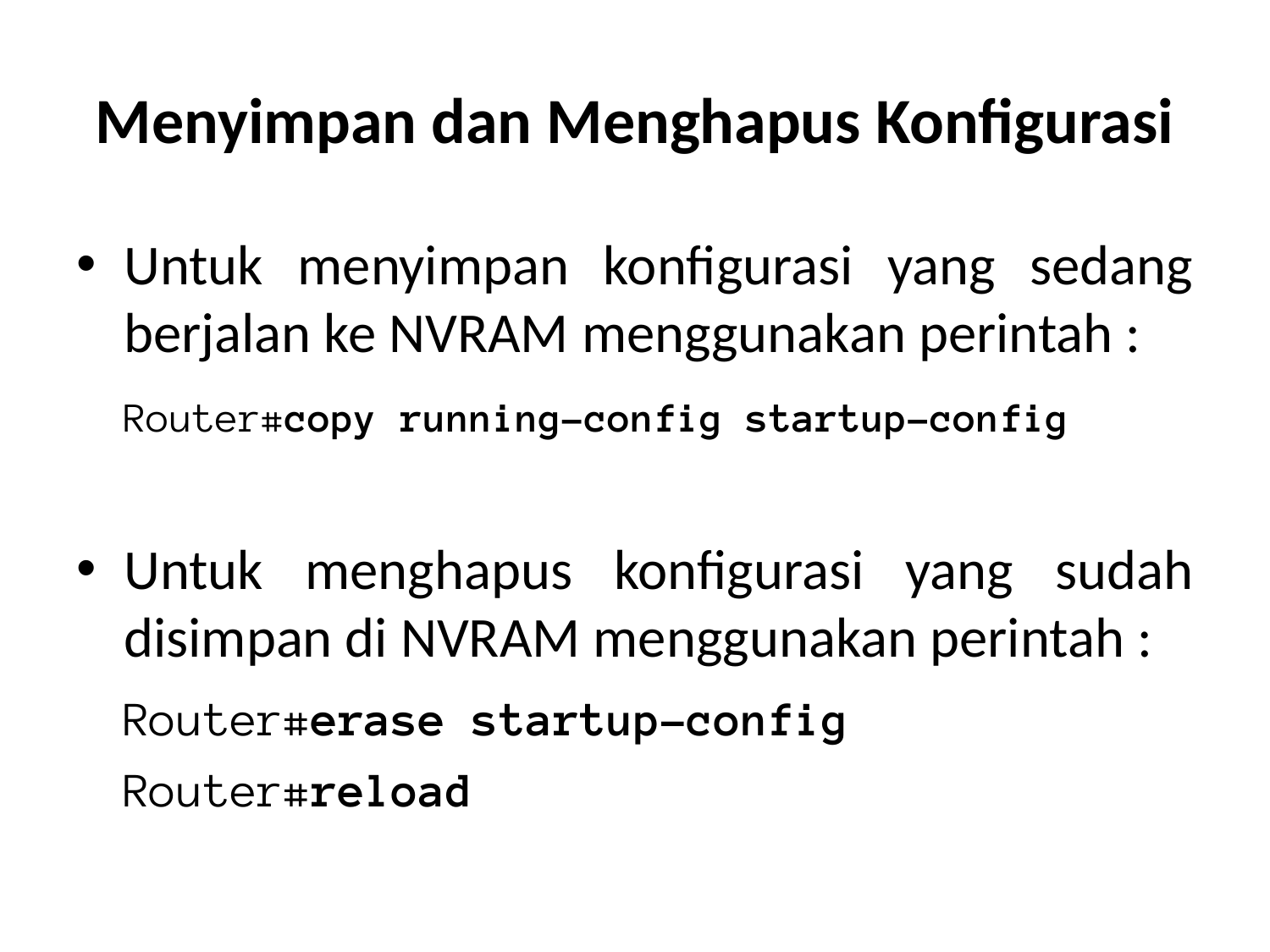

# Menyimpan dan Menghapus Konfigurasi
Untuk menyimpan konfigurasi yang sedang berjalan ke NVRAM menggunakan perintah :
	Router#copy running-config startup-config

Untuk menghapus konfigurasi yang sudah disimpan di NVRAM menggunakan perintah :
	Router#erase startup-config
	Router#reload